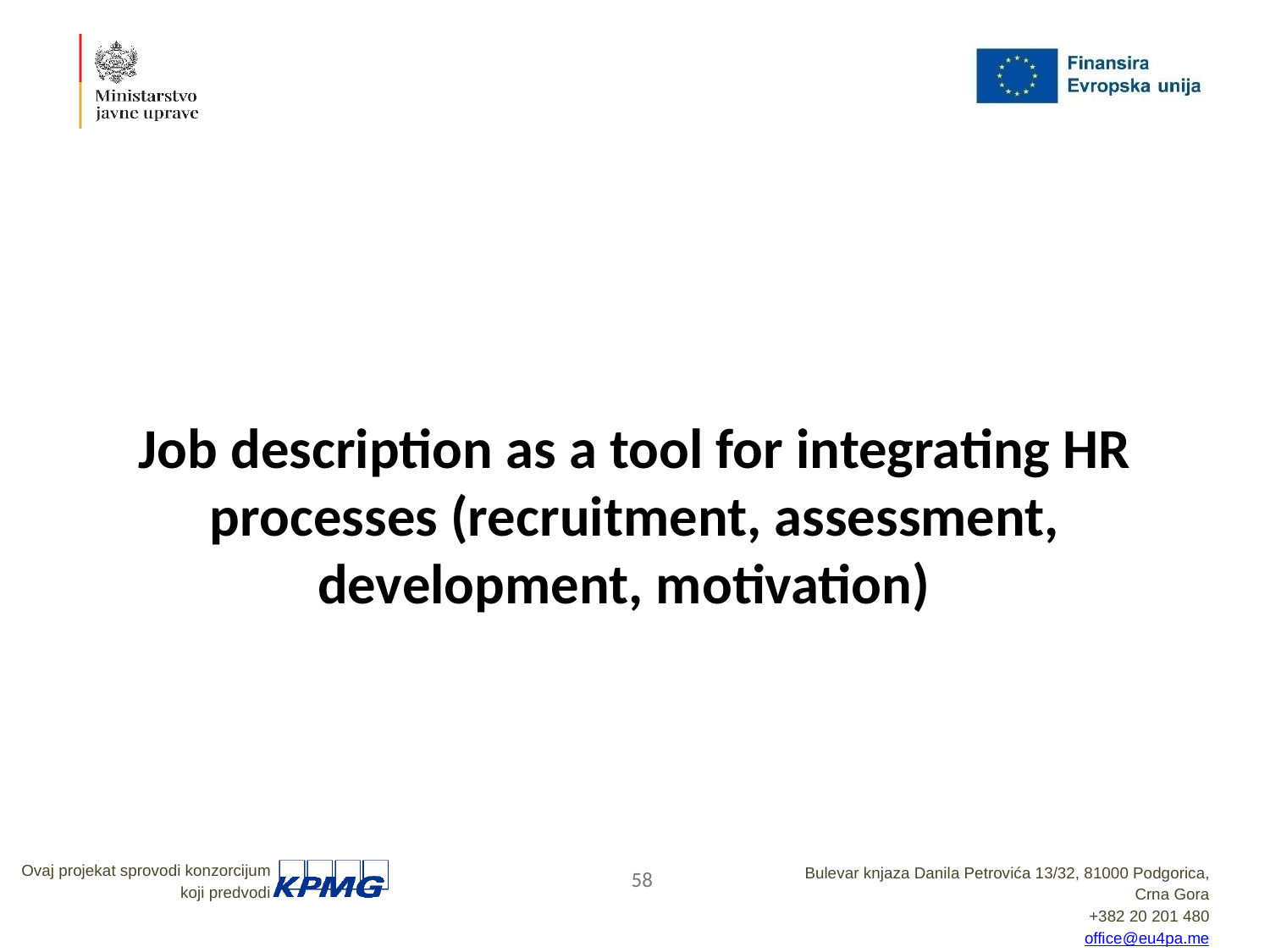

Job description as a tool for integrating HR processes (recruitment, assessment, development, motivation)

58